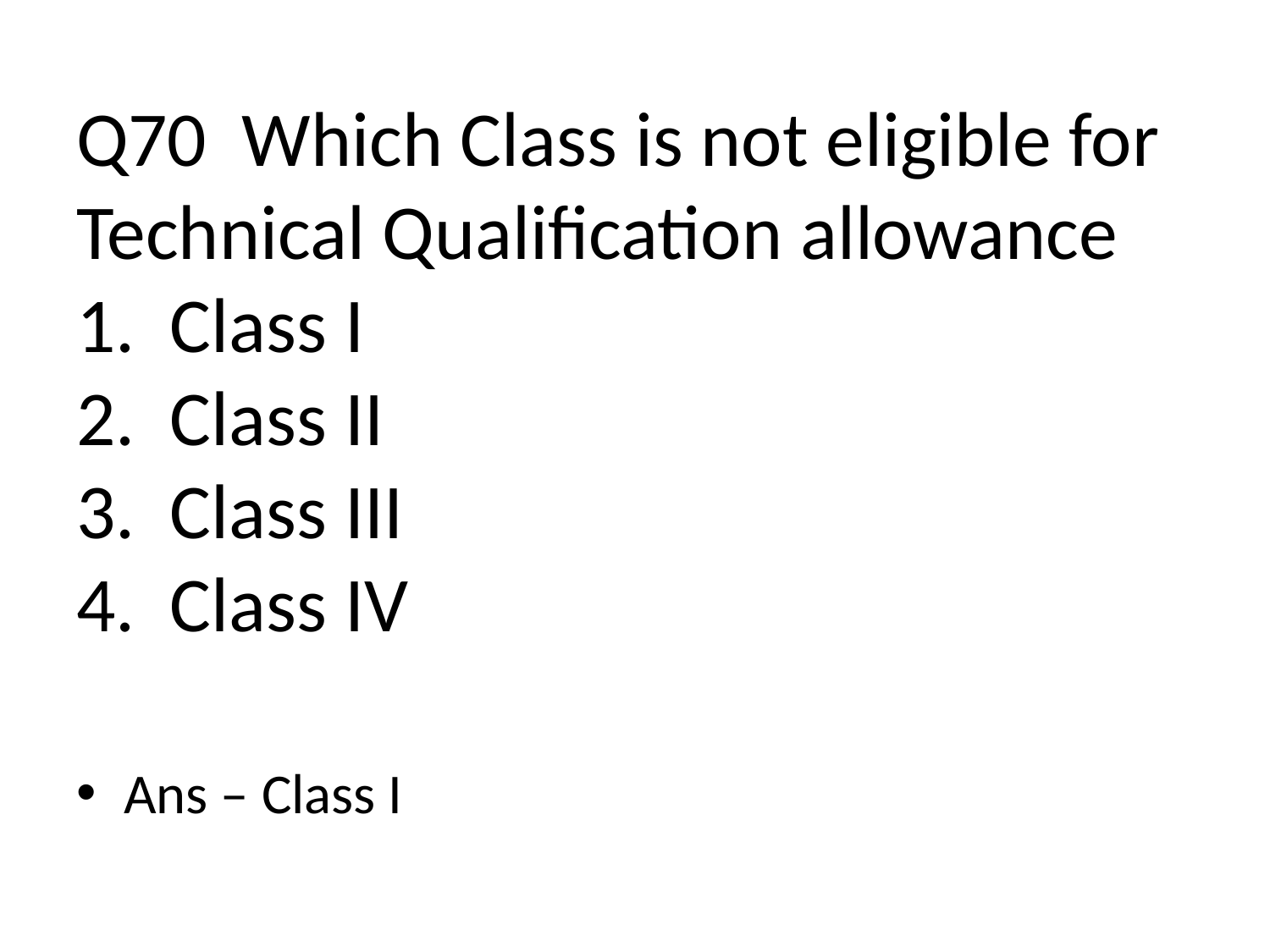

# Q70  Which Class is not eligible for Technical Qualification allowance 1.  Class I 2.  Class II 3.  Class III 4.  Class IV
Ans – Class I